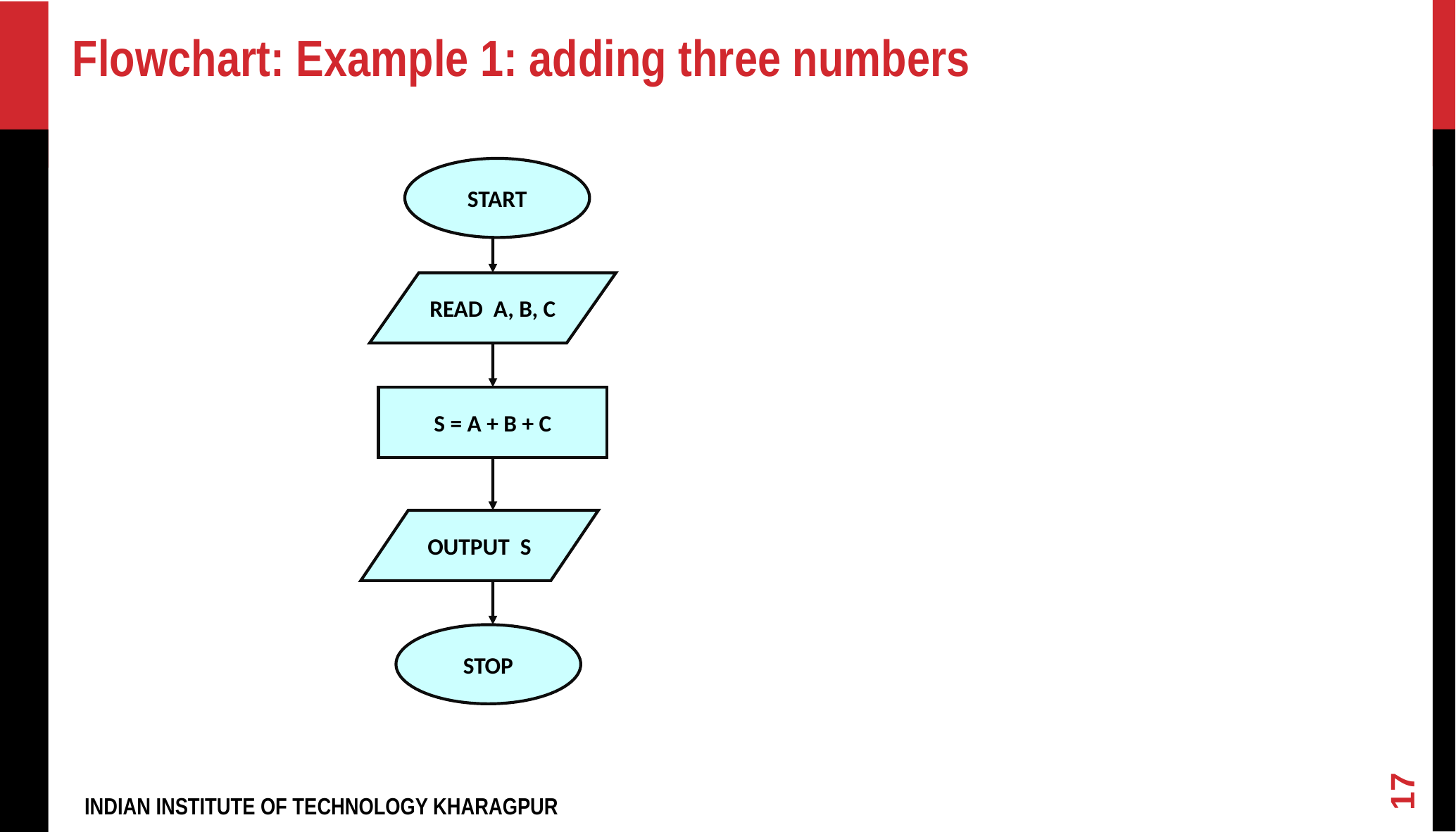

Flowchart: Example 1: adding three numbers
START

READ  A, B, C

S = A + B + C

OUTPUT  S

STOP
17
INDIAN INSTITUTE OF TECHNOLOGY KHARAGPUR